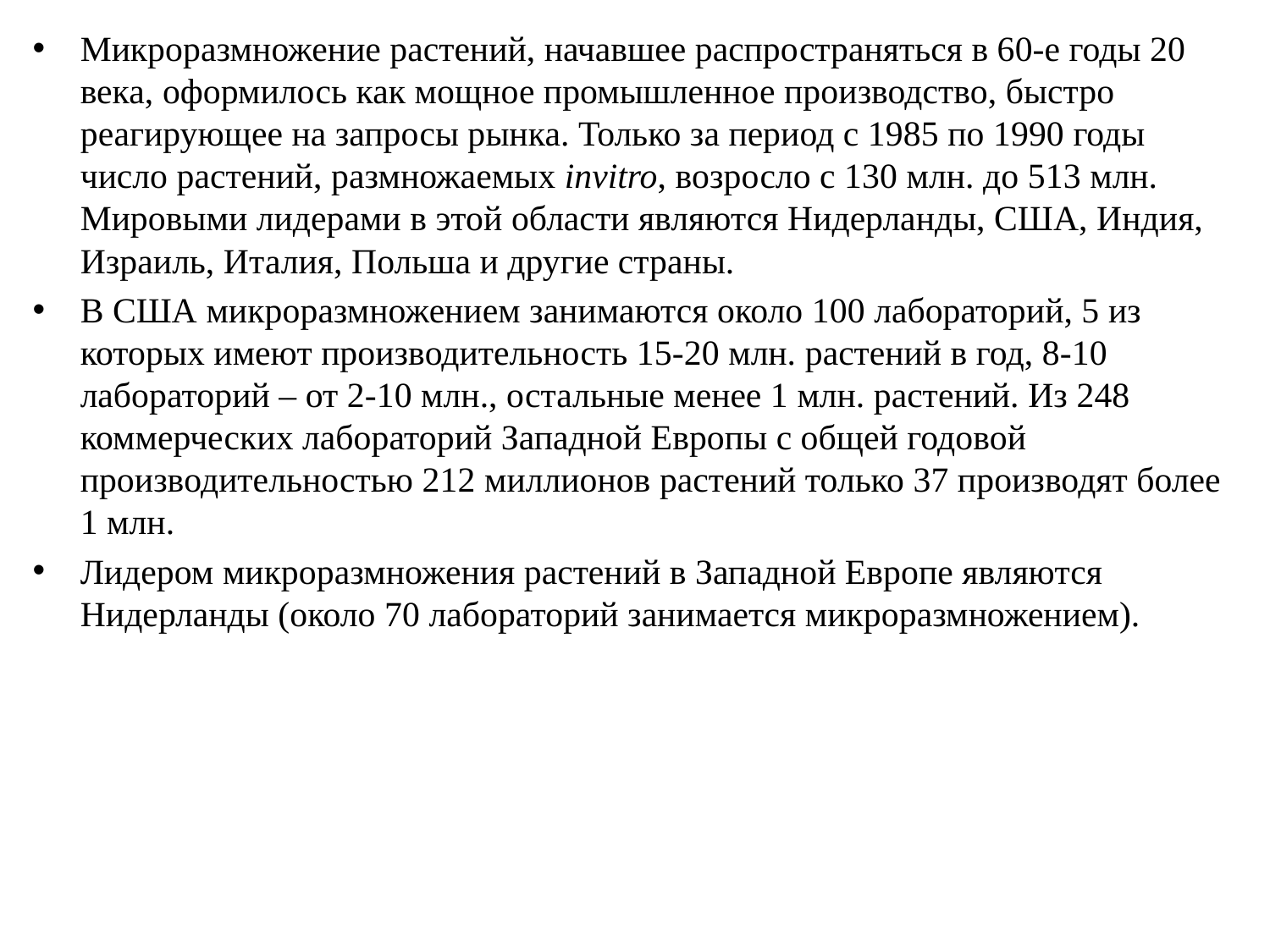

Микроразмножение растений, начавшее распространяться в 60-е годы 20 века, оформилось как мощное промышленное производство, быстро реагирующее на запросы рынка. Только за период с 1985 по 1990 годы число растений, размножаемых invitro, возросло с 130 млн. до 513 млн. Мировыми лидерами в этой области являются Нидерланды, США, Индия, Израиль, Италия, Польша и другие страны.
В США микроразмножением занимаются около 100 лабораторий, 5 из которых имеют производительность 15-20 млн. растений в год, 8-10 лабораторий – от 2-10 млн., остальные менее 1 млн. растений. Из 248 коммерческих лабораторий Западной Европы с общей годовой производительностью 212 миллионов растений только 37 производят более 1 млн.
Лидером микроразмножения растений в Западной Европе являются Нидерланды (около 70 лабораторий занимается микроразмножением).